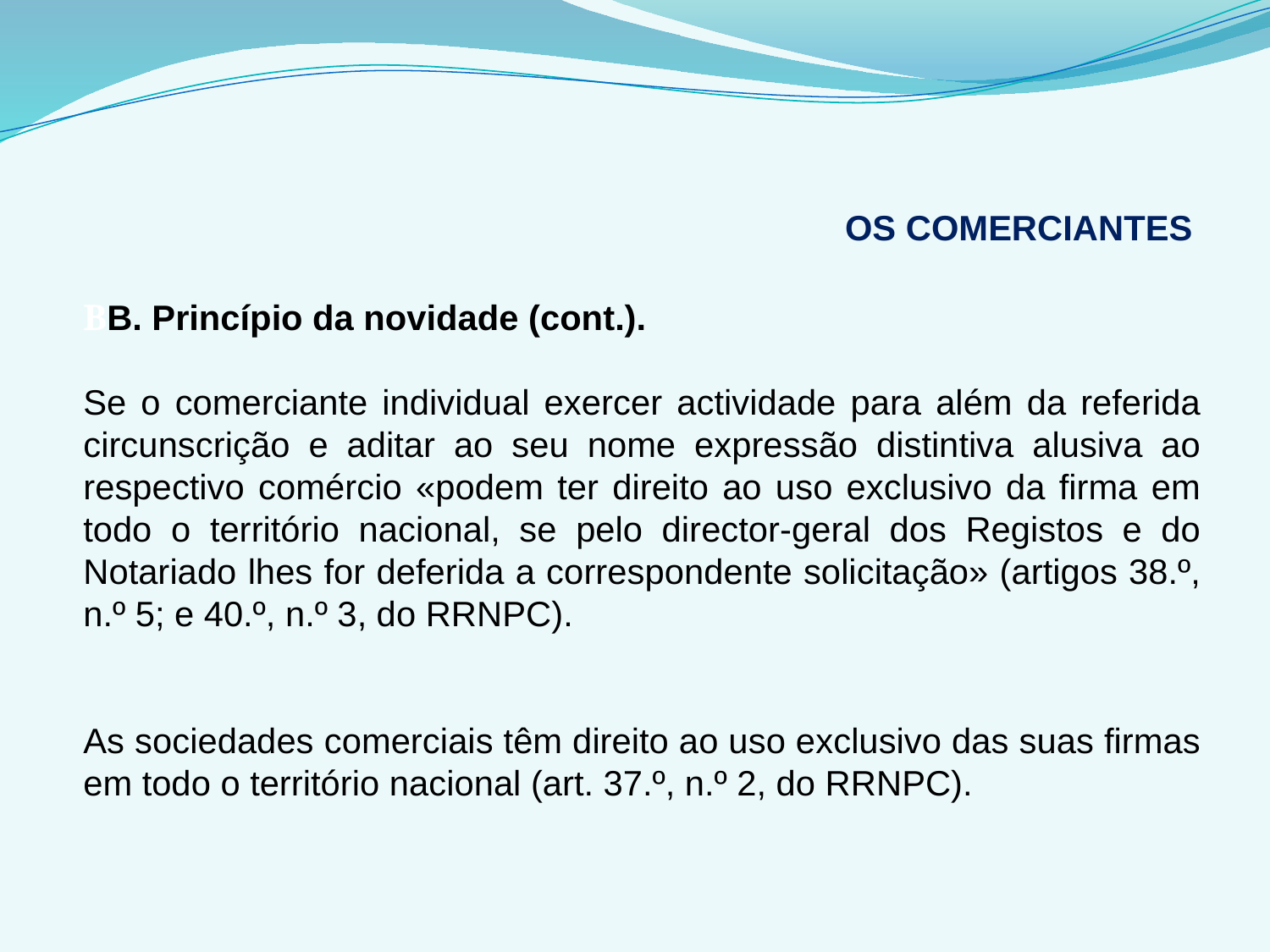

# OS COMERCIANTES
BB. Princípio da novidade (cont.).

Se o comerciante individual exercer actividade para além da referida circunscrição e aditar ao seu nome expressão distintiva alusiva ao respectivo comércio «podem ter direito ao uso exclusivo da firma em todo o território nacional, se pelo director-geral dos Registos e do Notariado lhes for deferida a correspondente solicitação» (artigos 38.º, n.º 5; e 40.º, n.º 3, do RRNPC).

As sociedades comerciais têm direito ao uso exclusivo das suas firmas em todo o território nacional (art. 37.º, n.º 2, do RRNPC).